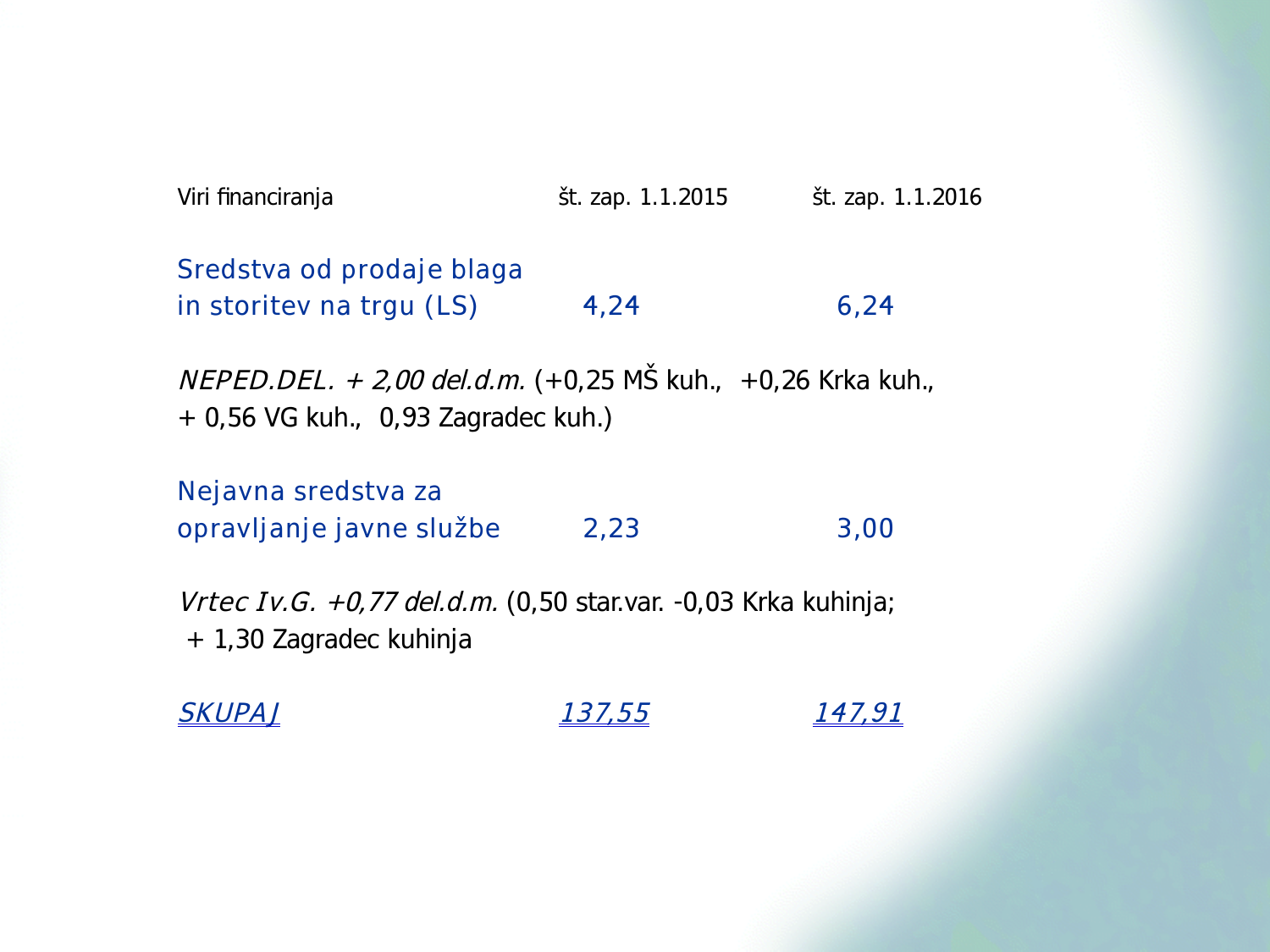

#
Viri financiranja		št. zap. 1.1.2015 	št. zap. 1.1.2016

Sredstva od prodaje blaga
in storitev na trgu (LS)	   4,24		   6,24

NEPED.DEL. + 2,00 del.d.m. (+0,25 MŠ kuh.,  +0,26 Krka kuh.,
+ 0,56 VG kuh.,  0,93 Zagradec kuh.)

Nejavna sredstva za
opravljanje javne službe	   2,23		   3,00

Vrtec Iv.G. +0,77 del.d.m. (0,50 star.var. -0,03 Krka kuhinja;
 + 1,30 Zagradec kuhinja

SKUPAJ			137,55		147,91